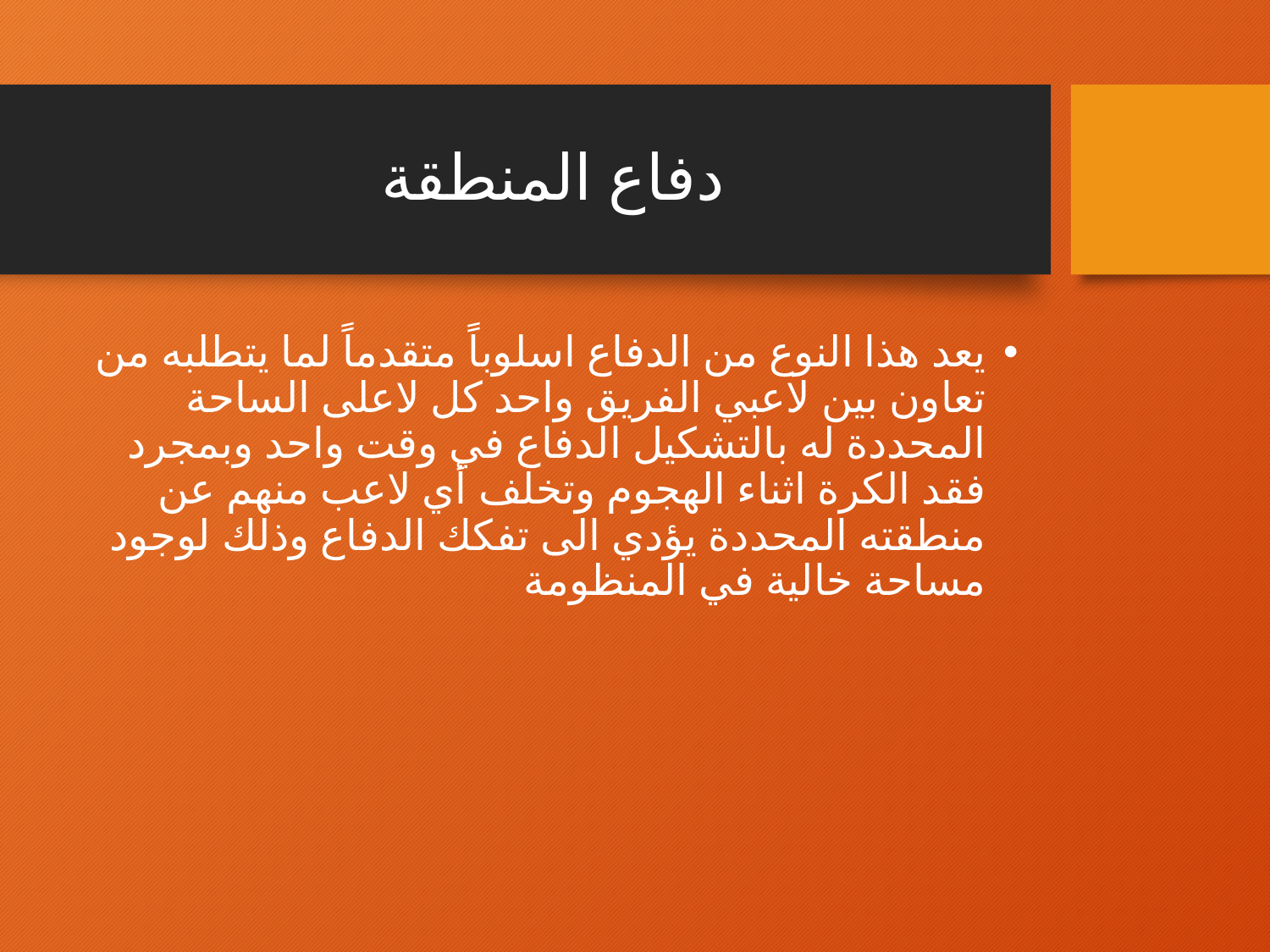

# دفاع المنطقة
يعد هذا النوع من الدفاع اسلوباً متقدماً لما يتطلبه من تعاون بين لاعبي الفريق واحد كل لاعلى الساحة المحددة له بالتشكيل الدفاع في وقت واحد وبمجرد فقد الكرة اثناء الهجوم وتخلف أي لاعب منهم عن منطقته المحددة يؤدي الى تفكك الدفاع وذلك لوجود مساحة خالية في المنظومة